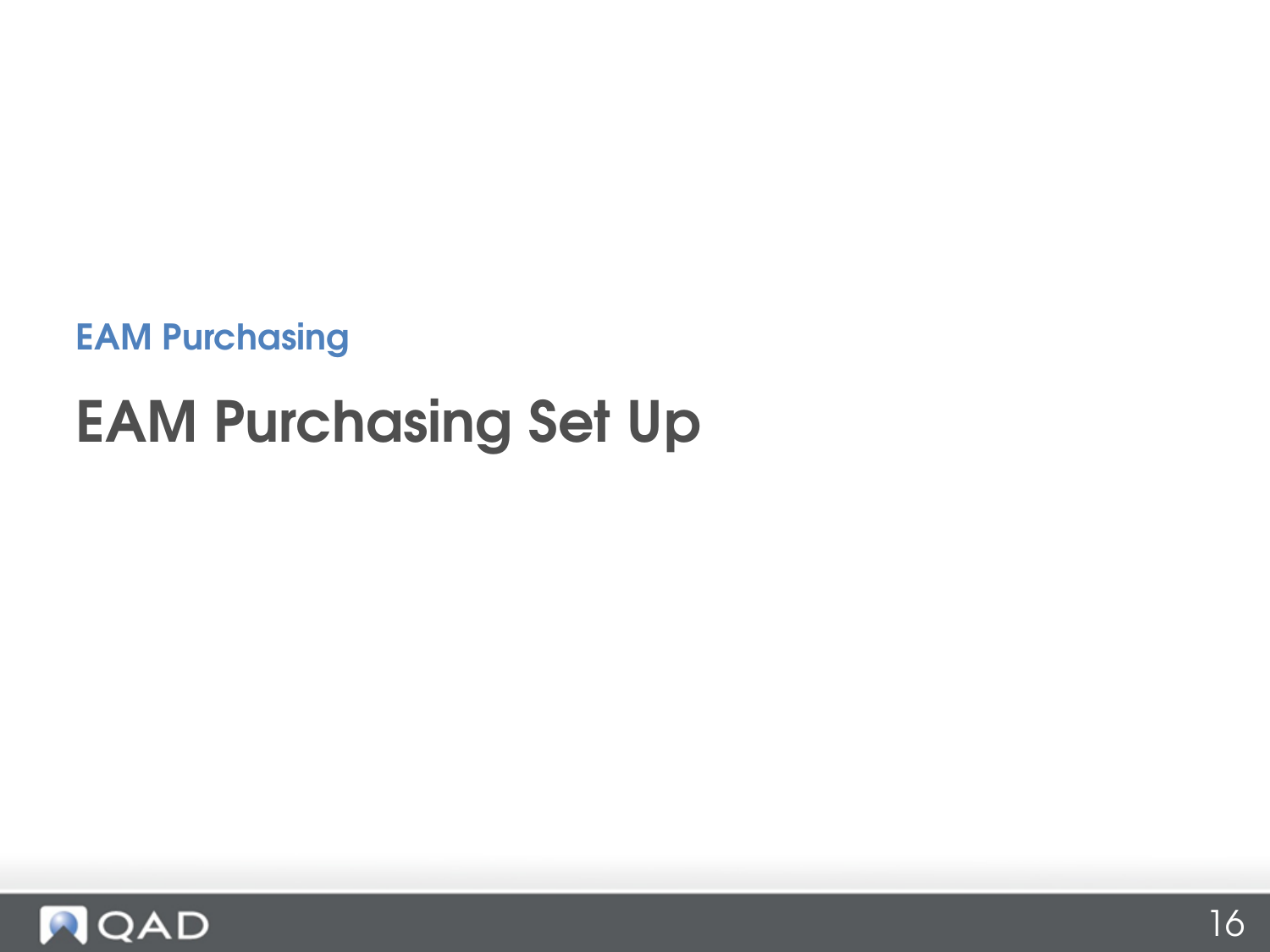

EAM Purchasing
# EAM Purchasing Set Up

16